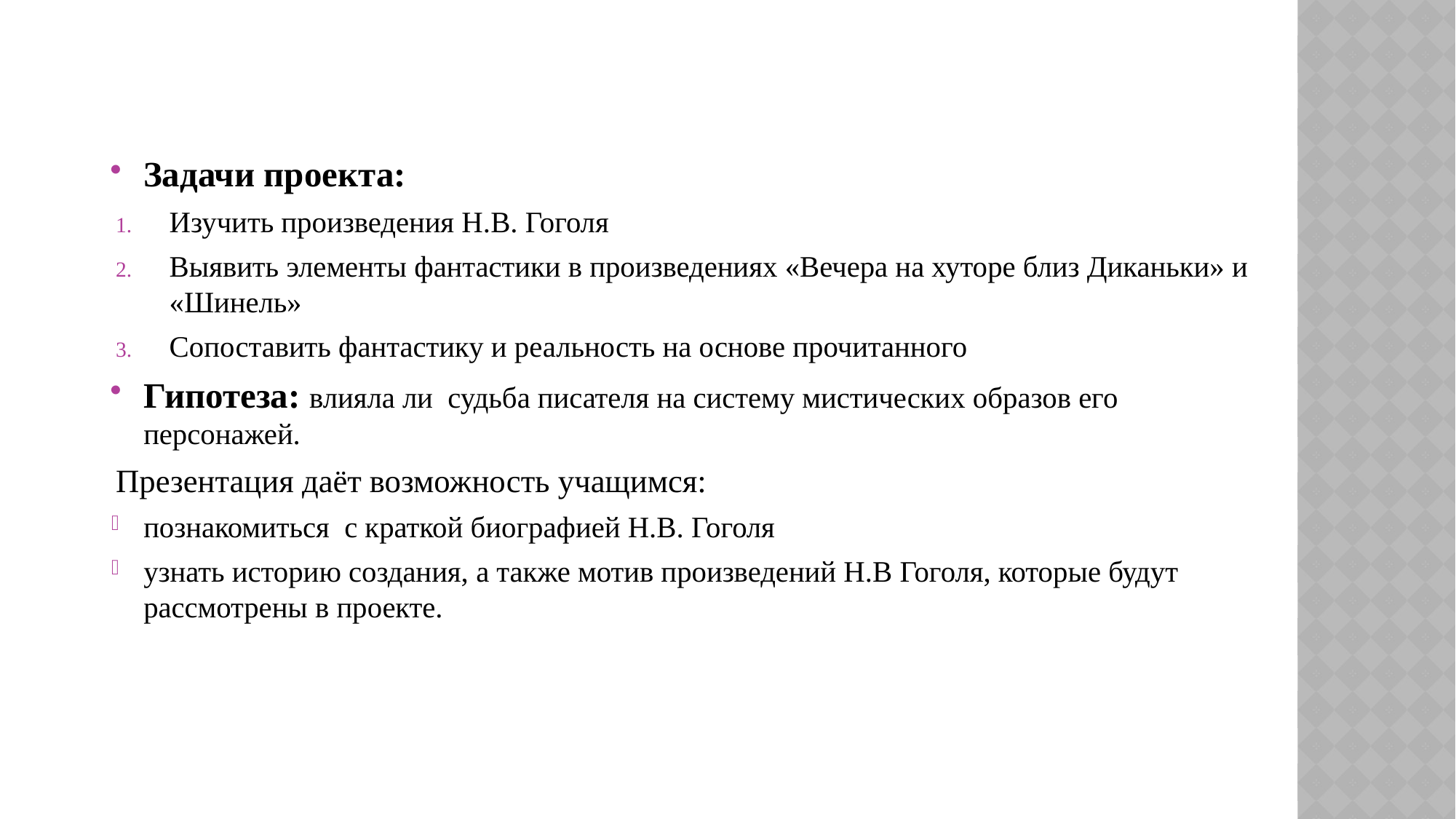

Задачи проекта:
Изучить произведения Н.В. Гоголя
Выявить элементы фантастики в произведениях «Вечера на хуторе близ Диканьки» и «Шинель»
Сопоставить фантастику и реальность на основе прочитанного
Гипотеза: влияла ли  судьба писателя на систему мистических образов его персонажей.
Презентация даёт возможность учащимся:
познакомиться  с краткой биографией Н.В. Гоголя
узнать историю создания, а также мотив произведений Н.В Гоголя, которые будут рассмотрены в проекте.